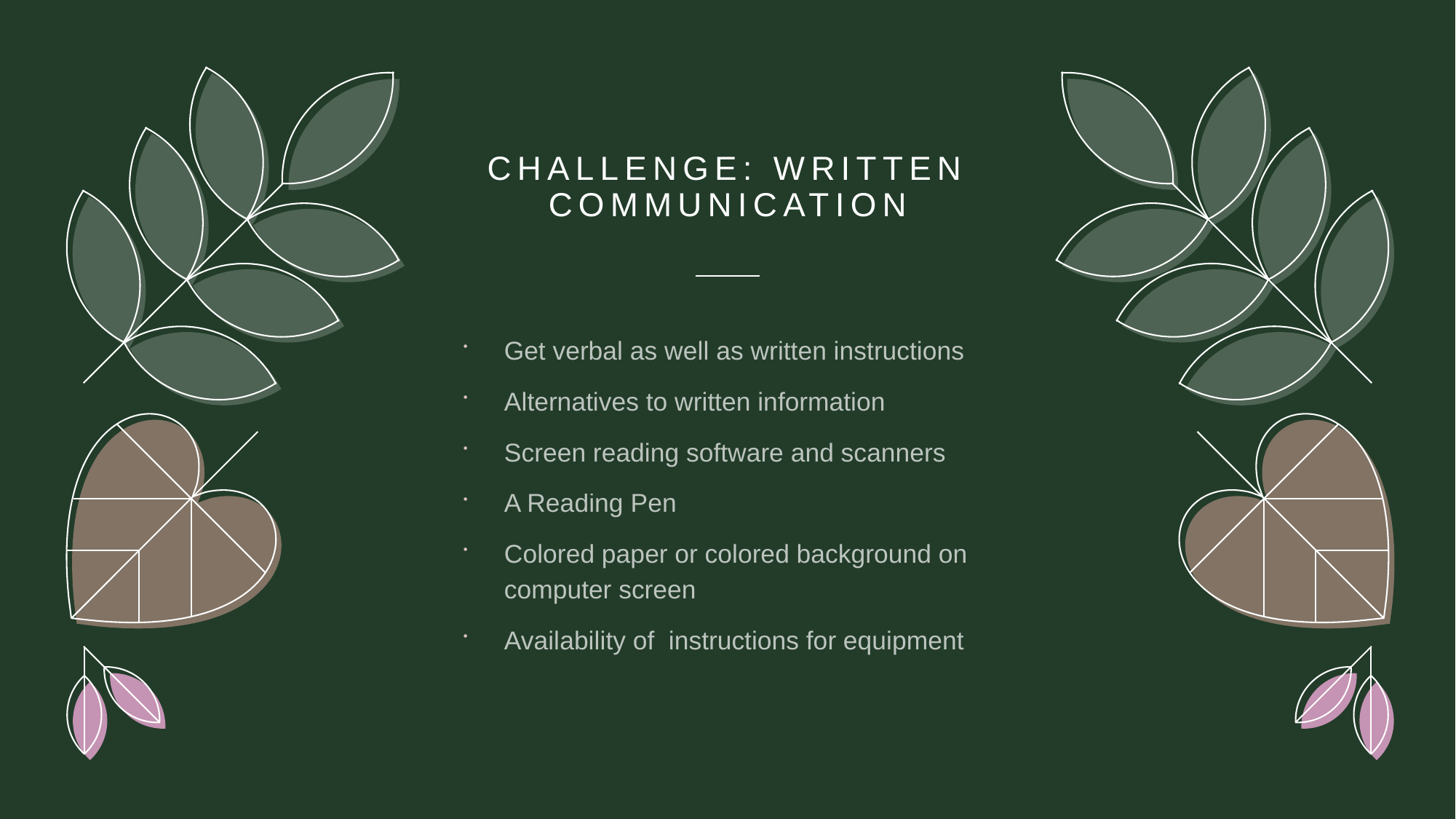

# Challenge: written communication
Get verbal as well as written instructions
Alternatives to written information
Screen reading software and scanners
A Reading Pen
Colored paper or colored background on computer screen
Availability of  instructions for equipment